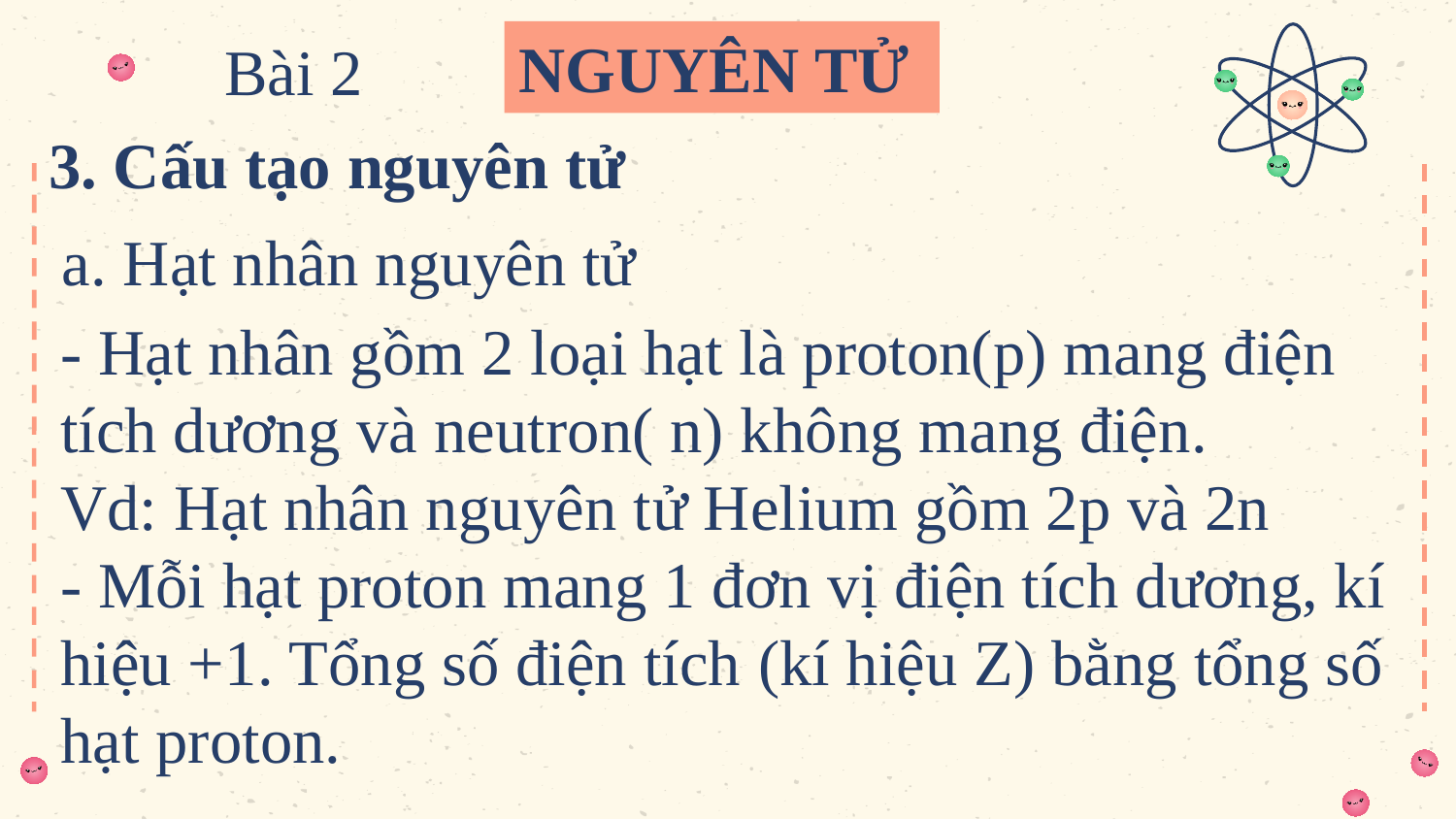

NGUYÊN TỬ
Bài 2

3. Cấu tạo nguyên tử
a. Hạt nhân nguyên tử
- Hạt nhân gồm 2 loại hạt là proton(p) mang điện tích dương và neutron( n) không mang điện.
Vd: Hạt nhân nguyên tử Helium gồm 2p và 2n
- Mỗi hạt proton mang 1 đơn vị điện tích dương, kí hiệu +1. Tổng số điện tích (kí hiệu Z) bằng tổng số hạt proton.